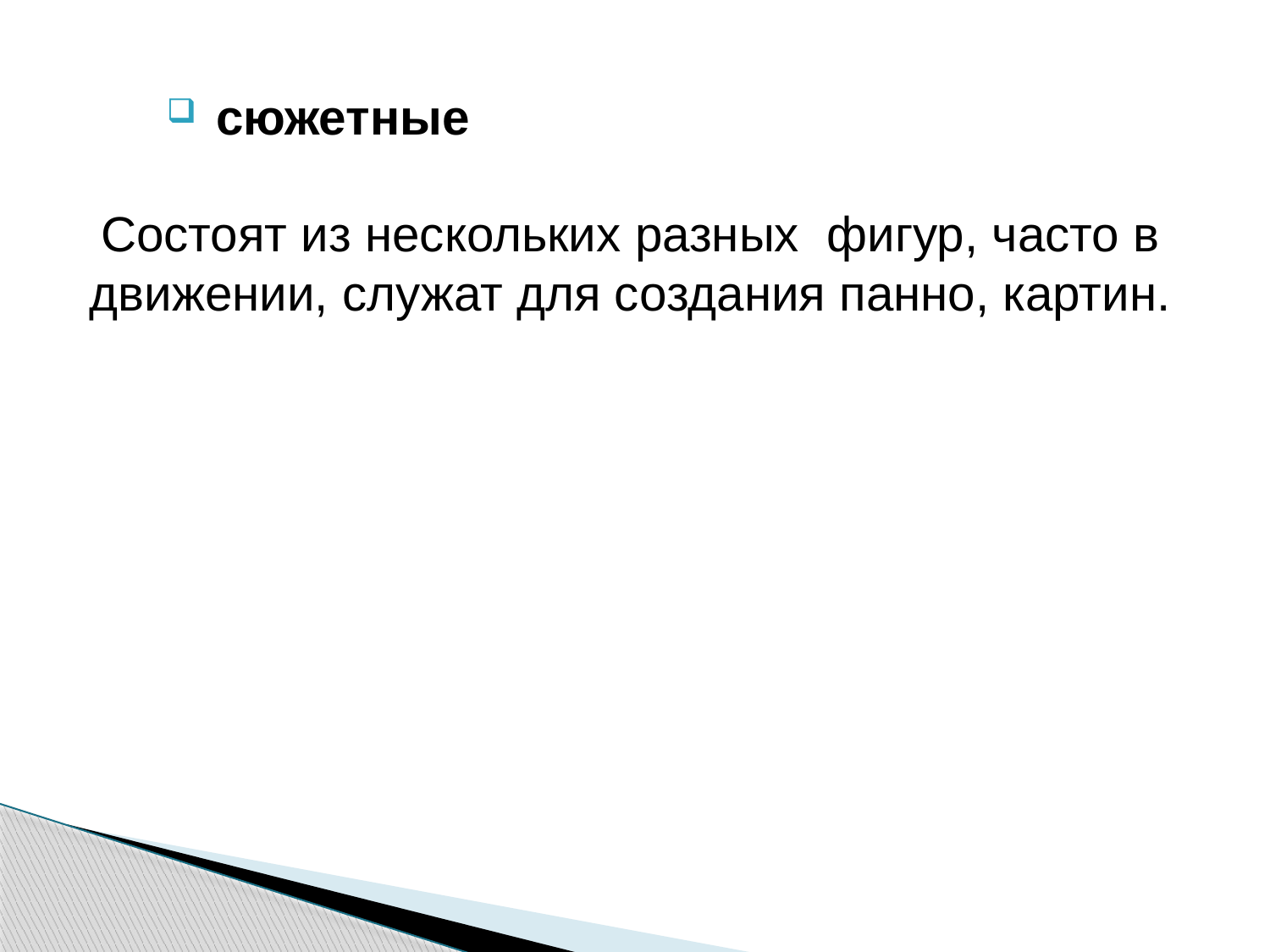

сюжетные
Состоят из нескольких разных  фигур, часто в движении, служат для создания панно, картин.